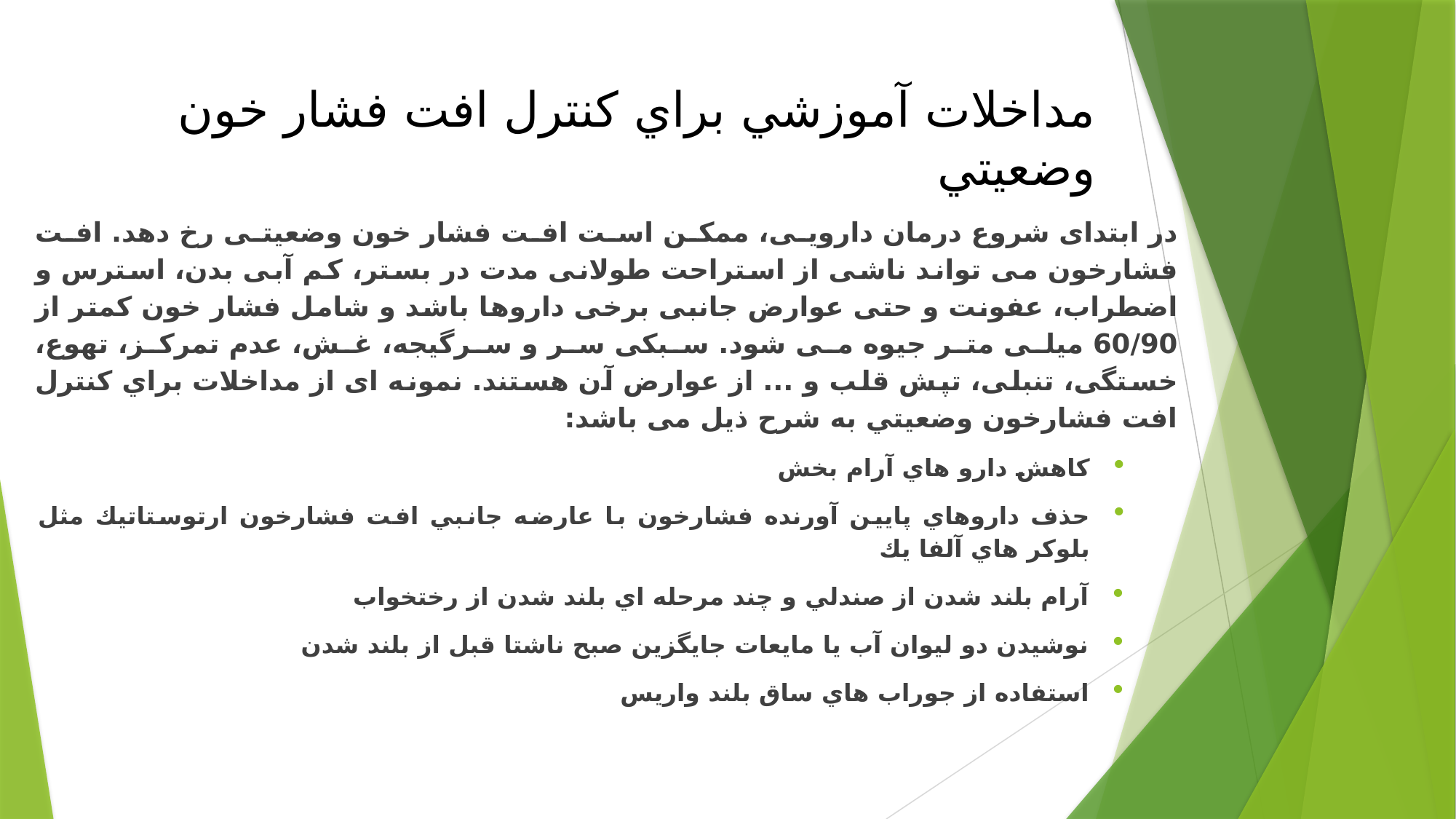

# مداخلات آموزشي براي كنترل افت فشار خون وضعيتي
در ابتدای شروع درمان دارویی، ممکن است افت فشار خون وضعیتی رخ دهد. افت فشارخون می تواند ناشی از استراحت طولانی مدت در بستر، کم آبی بدن، استرس و اضطراب، عفونت و حتی عوارض جانبی برخی داروها باشد و شامل فشار خون کمتر از 60/90 میلی متر جیوه می شود. سبکی سر و سرگیجه، غش، عدم تمرکز، تهوع، خستگی، تنبلی، تپش قلب و ... از عوارض آن هستند. نمونه ای از مداخلات براي كنترل افت فشارخون وضعيتي به شرح ذیل می باشد:
كاهش دارو هاي آرام بخش
حذف داروهاي پايين آورنده فشارخون با عارضه جانبي افت فشارخون ارتوستاتيك مثل بلوكر هاي آلفا يك
آرام بلند شدن از صندلي و چند مرحله اي بلند شدن از رختخواب
نوشيدن دو ليوان آب يا مايعات جايگزين صبح ناشتا قبل از بلند شدن
استفاده از جوراب هاي ساق بلند واريس